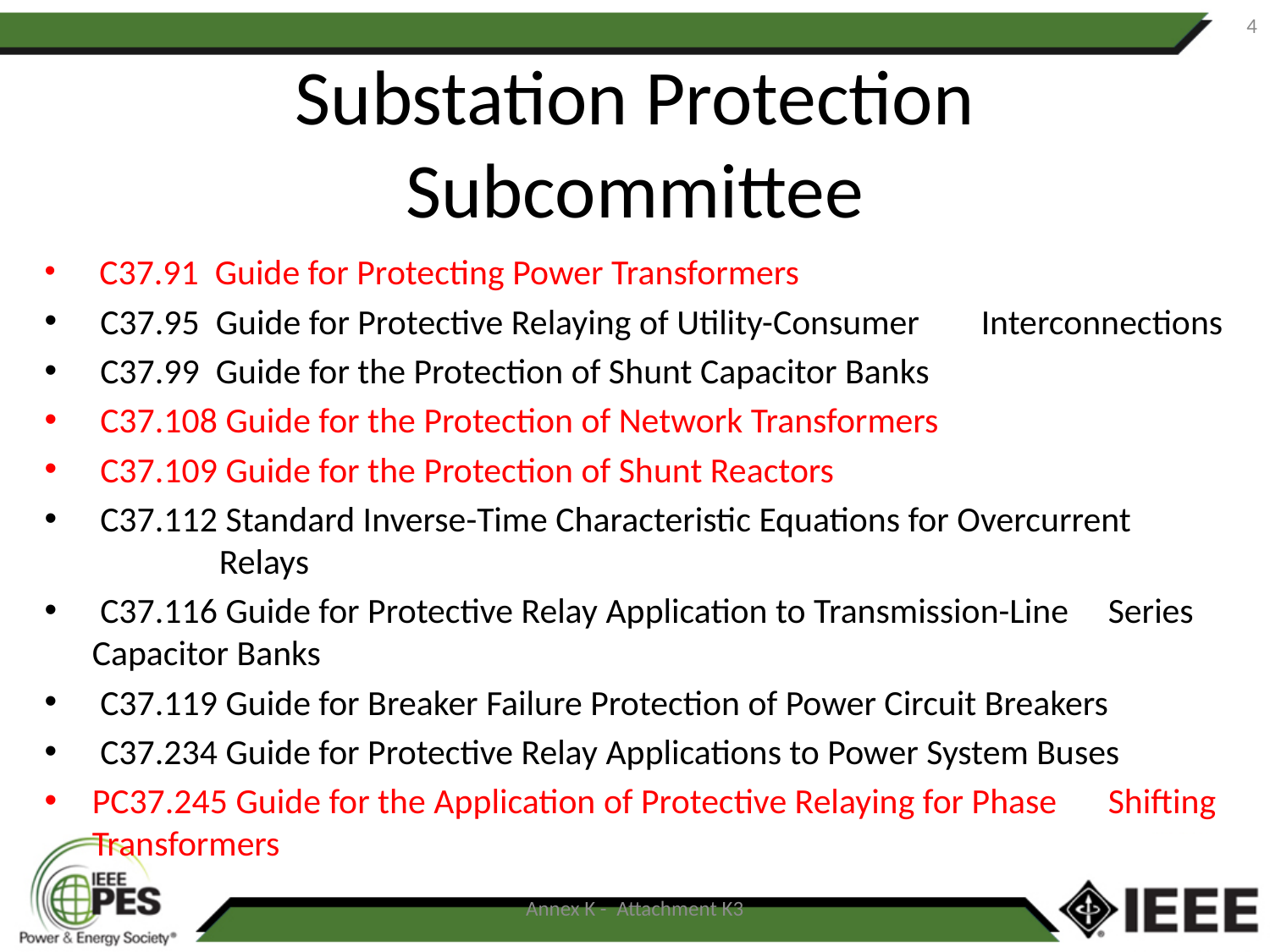

4
# Substation Protection Subcommittee
 C37.91  Guide for Protecting Power Transformers
 C37.95  Guide for Protective Relaying of Utility-Consumer 	Interconnections
 C37.99  Guide for the Protection of Shunt Capacitor Banks
 C37.108 Guide for the Protection of Network Transformers
 C37.109 Guide for the Protection of Shunt Reactors
 C37.112 Standard Inverse-Time Characteristic Equations for Overcurrent 	Relays
 C37.116 Guide for Protective Relay Application to Transmission-Line 	Series Capacitor Banks
 C37.119 Guide for Breaker Failure Protection of Power Circuit Breakers
 C37.234 Guide for Protective Relay Applications to Power System Buses
PC37.245 Guide for the Application of Protective Relaying for Phase 	Shifting Transformers
Annex K -  Attachment K3